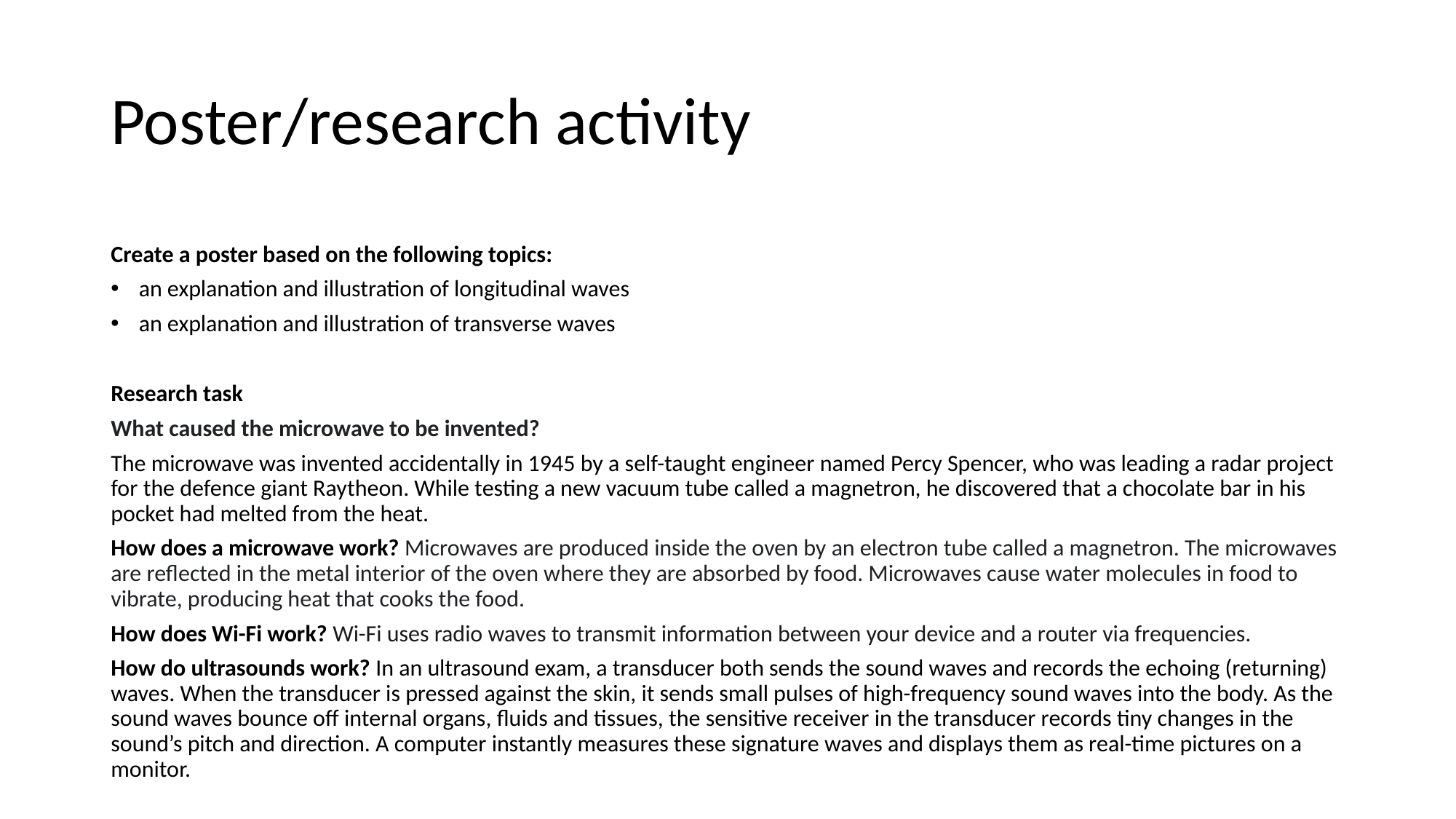

# Poster/research activity
Create a poster based on the following topics:
an explanation and illustration of longitudinal waves
an explanation and illustration of transverse waves

Research task
What caused the microwave to be invented?
The microwave was invented accidentally in 1945 by a self-taught engineer named Percy Spencer, who was leading a radar project for the defence giant Raytheon. While testing a new vacuum tube called a magnetron, he discovered that a chocolate bar in his pocket had melted from the heat.
How does a microwave work? Microwaves are produced inside the oven by an electron tube called a magnetron. The microwaves are reflected in the metal interior of the oven where they are absorbed by food. Microwaves cause water molecules in food to vibrate, producing heat that cooks the food.
How does Wi-Fi work? Wi-Fi uses radio waves to transmit information between your device and a router via frequencies.
How do ultrasounds work? In an ultrasound exam, a transducer both sends the sound waves and records the echoing (returning) waves. When the transducer is pressed against the skin, it sends small pulses of high-frequency sound waves into the body. As the sound waves bounce off internal organs, fluids and tissues, the sensitive receiver in the transducer records tiny changes in the sound’s pitch and direction. A computer instantly measures these signature waves and displays them as real-time pictures on a monitor.